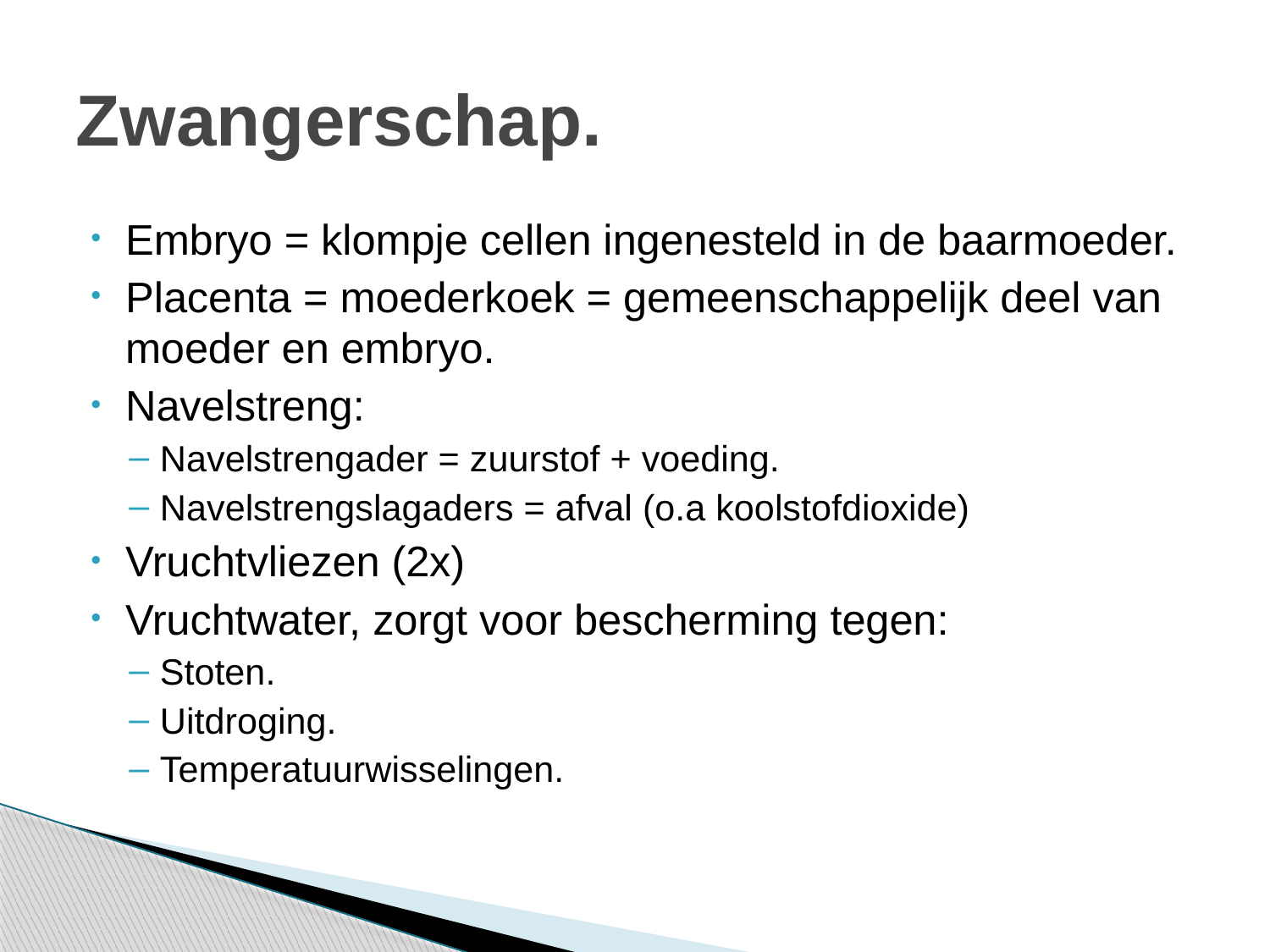

# Zwangerschap.
Embryo = klompje cellen ingenesteld in de baarmoeder.
Placenta = moederkoek = gemeenschappelijk deel van moeder en embryo.
Navelstreng:
Navelstrengader = zuurstof + voeding.
Navelstrengslagaders = afval (o.a koolstofdioxide)
Vruchtvliezen (2x)
Vruchtwater, zorgt voor bescherming tegen:
Stoten.
Uitdroging.
Temperatuurwisselingen.